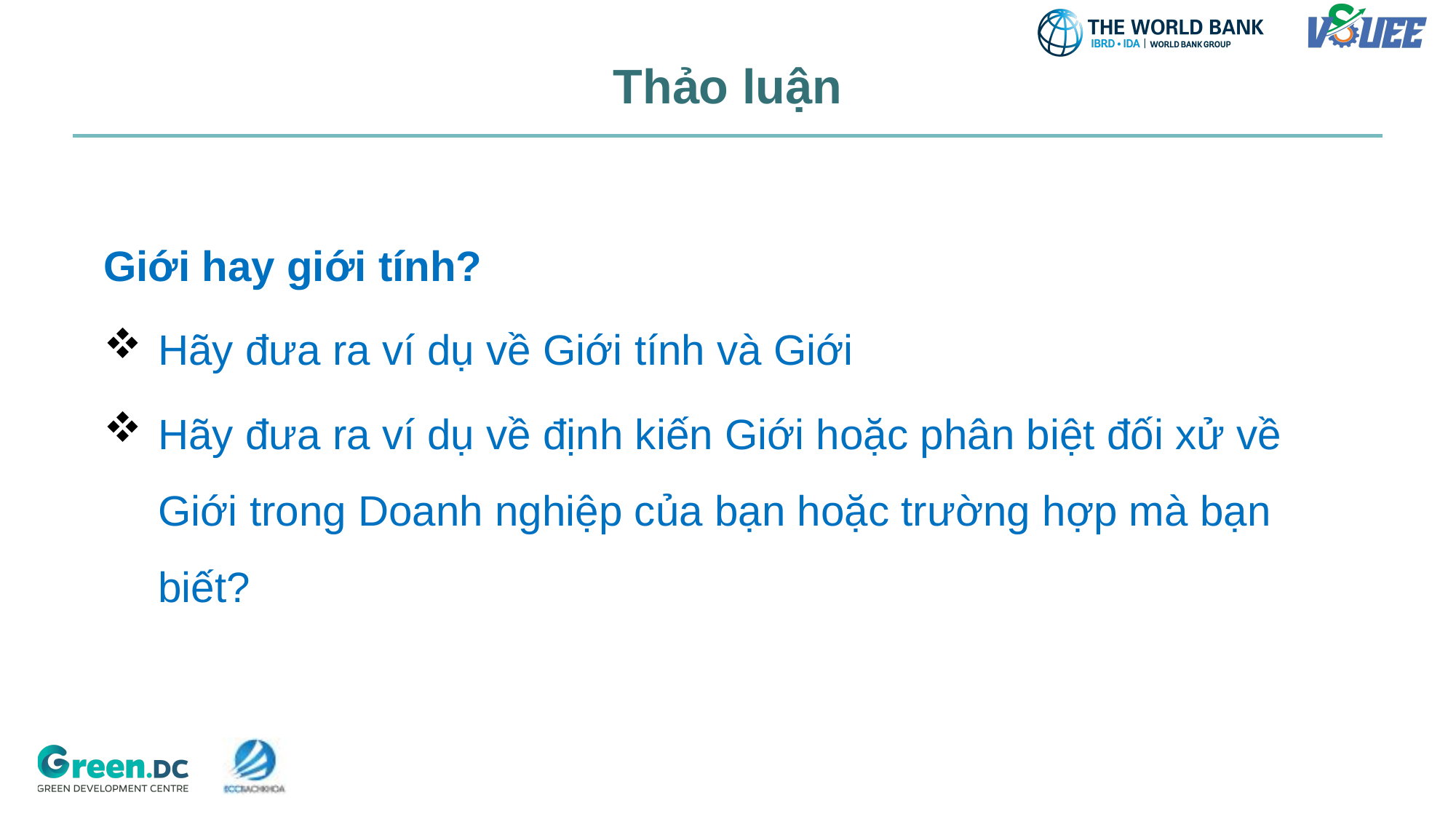

Thảo luận
Giới hay giới tính?
Hãy đưa ra ví dụ về Giới tính và Giới
Hãy đưa ra ví dụ về định kiến Giới hoặc phân biệt đối xử về Giới trong Doanh nghiệp của bạn hoặc trường hợp mà bạn biết?